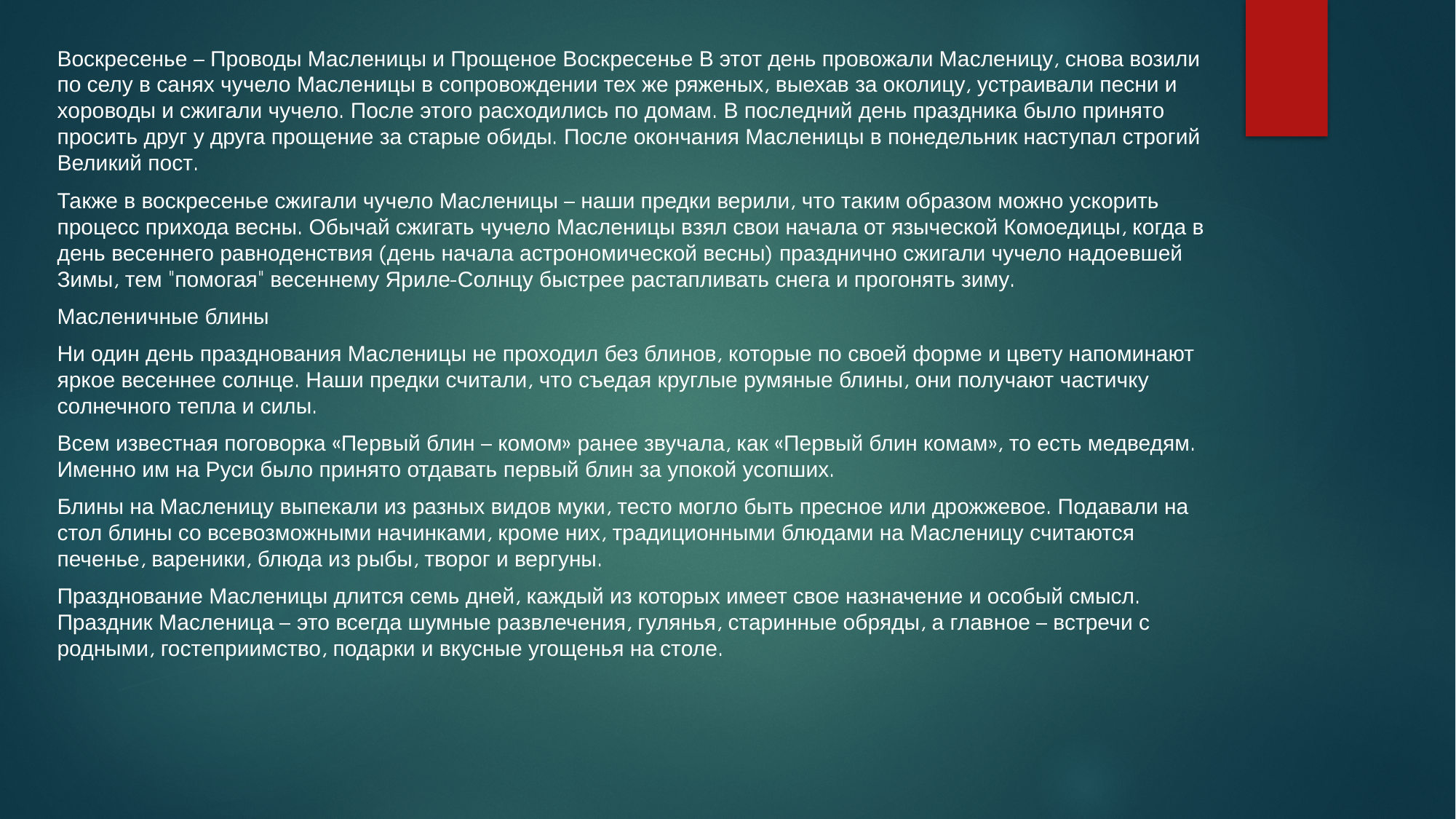

Воскресенье – Проводы Масленицы и Прощеное Воскресенье В этот день провожали Масленицу, снова возили по селу в санях чучело Масленицы в сопровождении тех же ряженых, выехав за околицу, устраивали песни и хороводы и сжигали чучело. После этого расходились по домам. В последний день праздника было принято просить друг у друга прощение за старые обиды. После окончания Масленицы в понедельник наступал строгий Великий пост.
Также в воскресенье сжигали чучело Масленицы – наши предки верили, что таким образом можно ускорить процесс прихода весны. Обычай сжигать чучело Масленицы взял свои начала от языческой Комоедицы, когда в день весеннего равноденствия (день начала астрономической весны) празднично сжигали чучело надоевшей Зимы, тем "помогая" весеннему Яриле-Солнцу быстрее растапливать снега и прогонять зиму.
Масленичные блины
Ни один день празднования Масленицы не проходил без блинов, которые по своей форме и цвету напоминают яркое весеннее солнце. Наши предки считали, что съедая круглые румяные блины, они получают частичку солнечного тепла и силы.
Всем известная поговорка «Первый блин – комом» ранее звучала, как «Первый блин комам», то есть медведям. Именно им на Руси было принято отдавать первый блин за упокой усопших.
Блины на Масленицу выпекали из разных видов муки, тесто могло быть пресное или дрожжевое. Подавали на стол блины со всевозможными начинками, кроме них, традиционными блюдами на Масленицу считаются печенье, вареники, блюда из рыбы, творог и вергуны.
Празднование Масленицы длится семь дней, каждый из которых имеет свое назначение и особый смысл. Праздник Масленица – это всегда шумные развлечения, гулянья, старинные обряды, а главное – встречи с родными, гостеприимство, подарки и вкусные угощенья на столе.